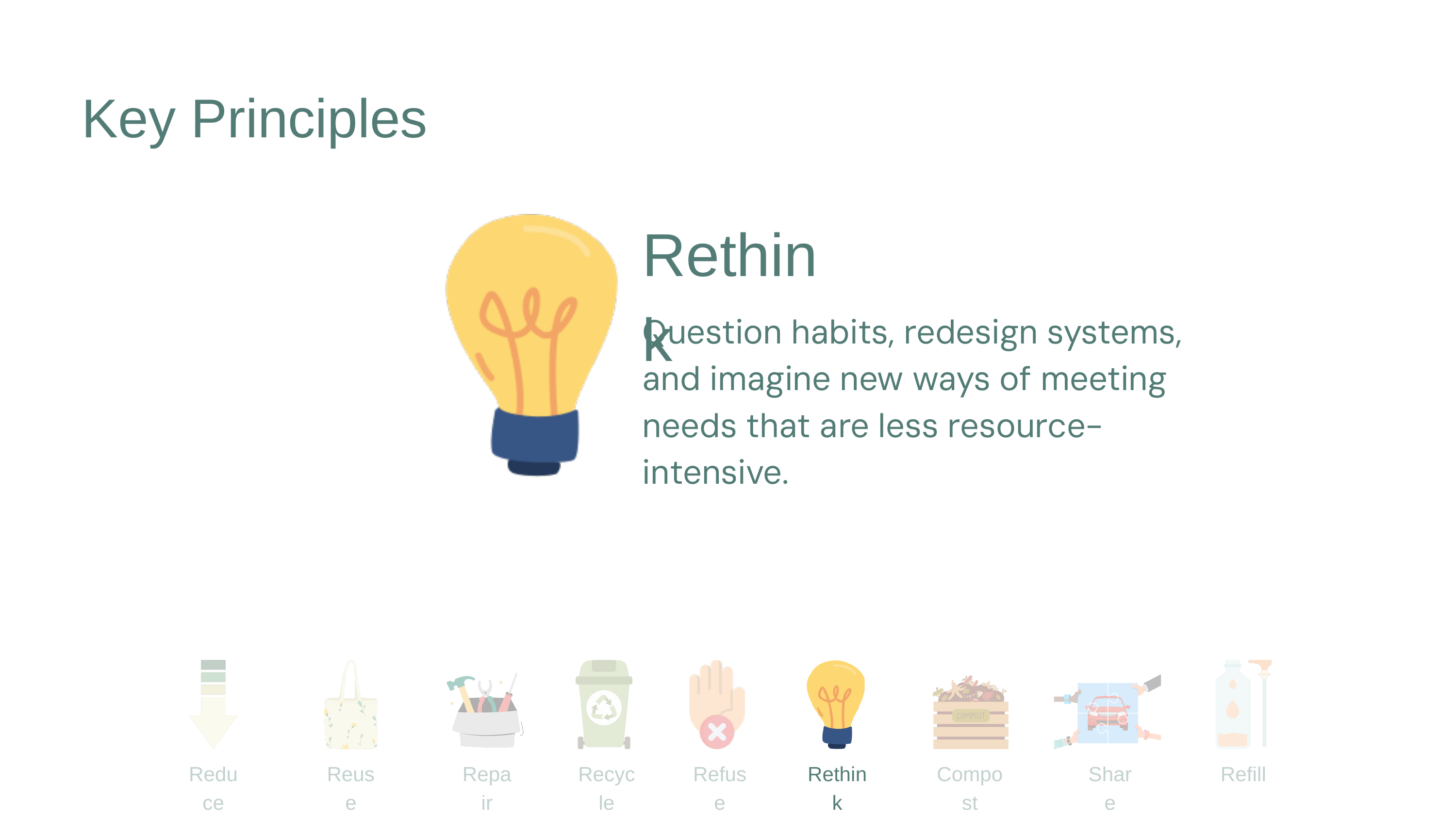

Key Principles
Rethink

Question habits, redesign systems, and imagine new ways of meeting needs that are less resource-intensive.

Reduce
Reuse
Repair
Recycle
Refuse
Rethink
Compost
Share
Refill